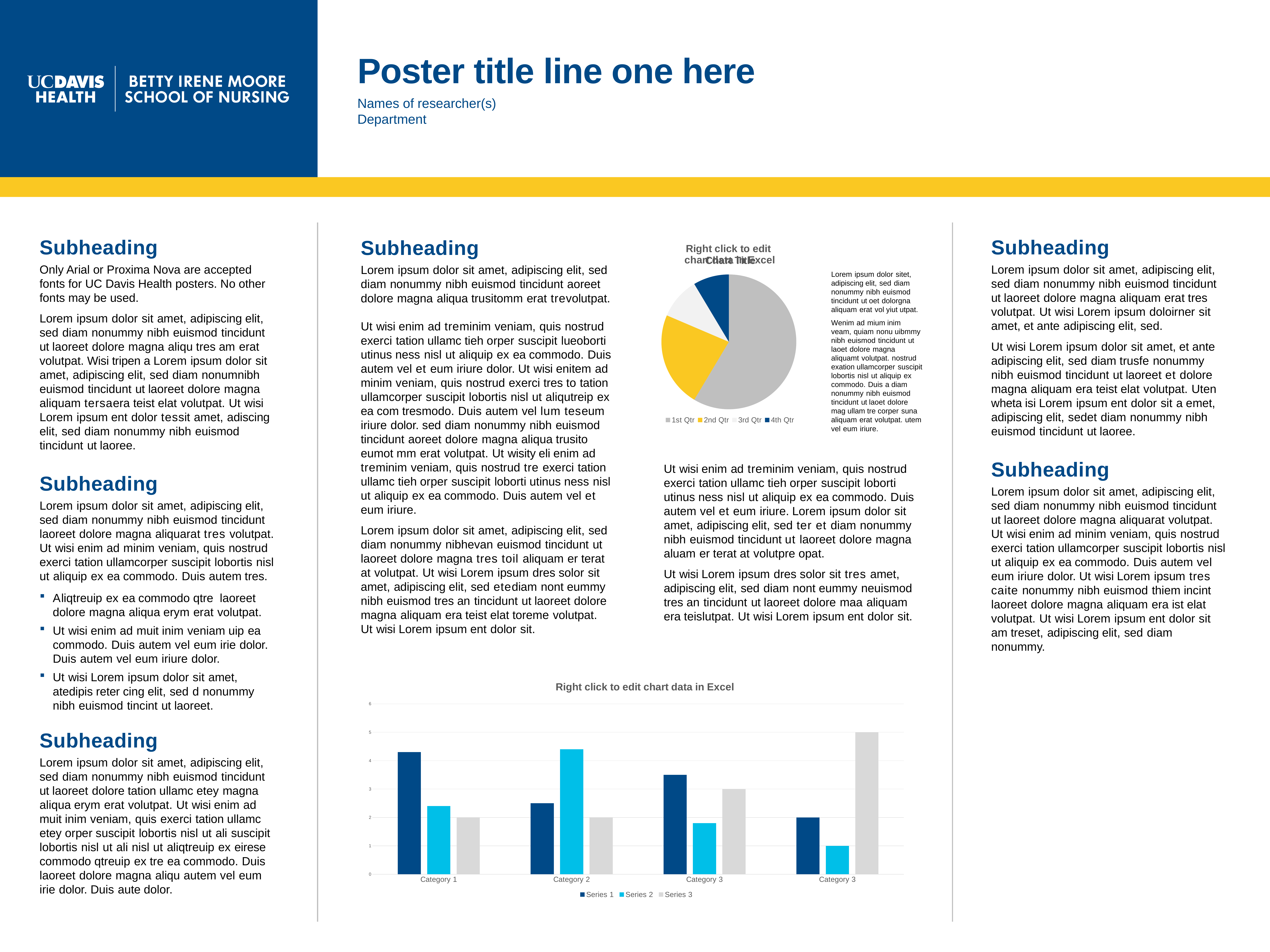

Poster title line one here
Names of researcher(s)
Department
Subheading
Only Arial or Proxima Nova are accepted fonts for UC Davis Health posters. No other fonts may be used.
Lorem ipsum dolor sit amet, adipiscing elit, sed diam nonummy nibh euismod tincidunt
ut laoreet dolore magna aliqu tres am erat volutpat. Wisi tripen a Lorem ipsum dolor sit amet, adipiscing elit, sed diam nonumnibh euismod tincidunt ut laoreet dolore magna aliquam tersaera teist elat volutpat. Ut wisi Lorem ipsum ent dolor tessit amet, adiscing elit, sed diam nonummy nibh euismod tincidunt ut laoree.
Subheading
Lorem ipsum dolor sit amet, adipiscing elit, sed diam nonummy nibh euismod tincidunt laoreet dolore magna aliquarat tres volutpat.
Ut wisi enim ad minim veniam, quis nostrud exerci tation ullamcorper suscipit lobortis nisl ut aliquip ex ea commodo. Duis autem tres.
Aliqtreuip ex ea commodo qtre  laoreet dolore magna aliqua erym erat volutpat.
Ut wisi enim ad muit inim veniam uip ea commodo. Duis autem vel eum irie dolor. Duis autem vel eum iriure dolor.
Ut wisi Lorem ipsum dolor sit amet, atedipis reter cing elit, sed d nonummy nibh euismod tincint ut laoreet.
Subheading
Lorem ipsum dolor sit amet, adipiscing elit, sed diam nonummy nibh euismod tincidunt
ut laoreet dolore tation ullamc etey magna aliqua erym erat volutpat. Ut wisi enim ad muit inim veniam, quis exerci tation ullamc etey orper suscipit lobortis nisl ut ali suscipit lobortis nisl ut ali nisl ut aliqtreuip ex eirese commodo qtreuip ex tre ea commodo. Duis laoreet dolore magna aliqu autem vel eum irie dolor. Duis aute dolor.
Subheading
Lorem ipsum dolor sit amet, adipiscing elit, sed diam nonummy nibh euismod tincidunt ut laoreet dolore magna aliquam erat tres  volutpat. Ut wisi Lorem ipsum doloirner sit amet, et ante adipiscing elit, sed.
Ut wisi Lorem ipsum dolor sit amet, et ante adipiscing elit, sed diam trusfe nonummy nibh euismod tincidunt ut laoreet et dolore magna aliquam era teist elat volutpat. Uten wheta isi Lorem ipsum ent dolor sit a emet, adipiscing elit, sedet diam nonummy nibh euismod tincidunt ut laoree.
Subheading
Lorem ipsum dolor sit amet, adipiscing elit, sed diam nonummy nibh euismod tincidunt ut laoreet dolore magna aliquarat volutpat.
Ut wisi enim ad minim veniam, quis nostrud exerci tation ullamcorper suscipit lobortis nisl ut aliquip ex ea commodo. Duis autem vel eum iriure dolor. Ut wisi Lorem ipsum tres  caite nonummy nibh euismod thiem incint laoreet dolore magna aliquam era ist elat volutpat. Ut wisi Lorem ipsum ent dolor sit am treset, adipiscing elit, sed diam nonummy.
Subheading
Lorem ipsum dolor sit amet, adipiscing elit, sed diam nonummy nibh euismod tincidunt aoreet dolore magna aliqua trusitomm erat trevolutpat.
Ut wisi enim ad treminim veniam, quis nostrud exerci tation ullamc tieh orper suscipit lueoborti utinus ness nisl ut aliquip ex ea commodo. Duis autem vel et eum iriure dolor. Ut wisi enitem ad minim veniam, quis nostrud exerci tres to tation ullamcorper suscipit lobortis nisl ut aliqutreip ex ea com tresmodo. Duis autem vel lum teseum iriure dolor. sed diam nonummy nibh euismod tincidunt aoreet dolore magna aliqua trusito eumot mm erat volutpat. Ut wisity eli enim ad treminim veniam, quis nostrud tre exerci tation ullamc tieh orper suscipit loborti utinus ness nisl ut aliquip ex ea commodo. Duis autem vel et eum iriure.
Lorem ipsum dolor sit amet, adipiscing elit, sed diam nonummy nibhevan euismod tincidunt ut laoreet dolore magna tres toil aliquam er terat at volutpat. Ut wisi Lorem ipsum dres solor sit amet, adipiscing elit, sed etediam nont eummy nibh euismod tres an tincidunt ut laoreet dolore magna aliquam era teist elat toreme volutpat. Ut wisi Lorem ipsum ent dolor sit.

### Chart: Right click to edit chart data in Excel

| Category | Sales |
|---|---|
| 1st Qtr | 8.2 |
| 2nd Qtr | 3.2 |
| 3rd Qtr | 1.4 |
| 4th Qtr | 1.2 |

### Chart: Chart Title

| Category |
|---|
Lorem ipsum dolor sitet, adipiscing elit, sed diam nonummy nibh euismod tincidunt ut oet dolorgna aliquam erat vol yiut utpat.
Wenim ad mium inim veam, quiam nonu uibmmy nibh euismod tincidunt ut laoet dolore magna aliquamt volutpat. nostrud exation ullamcorper suscipit lobortis nisl ut aliquip ex commodo. Duis a diam nonummy nibh euismod tincidunt ut laoet dolore mag ullam tre corper suna aliquam erat volutpat. utem vel eum iriure.
Ut wisi enim ad treminim veniam, quis nostrud exerci tation ullamc tieh orper suscipit loborti utinus ness nisl ut aliquip ex ea commodo. Duis autem vel et eum iriure. Lorem ipsum dolor sit amet, adipiscing elit, sed ter et diam nonummy nibh euismod tincidunt ut laoreet dolore magna aluam er terat at volutpre opat.
Ut wisi Lorem ipsum dres solor sit tres amet, adipiscing elit, sed diam nont eummy neuismod tres an tincidunt ut laoreet dolore maa aliquam era teislutpat. Ut wisi Lorem ipsum ent dolor sit.

### Chart: Right click to edit chart data in Excel

| Category | Series 1 | Series 2 | Series 3 |
|---|---|---|---|
| Category 1 | 4.3 | 2.4 | 2.0 |
| Category 2 | 2.5 | 4.4 | 2.0 |
| Category 3 | 3.5 | 1.8 | 3.0 |
| Category 3 | 2.0 | 1.0 | 5.0 |